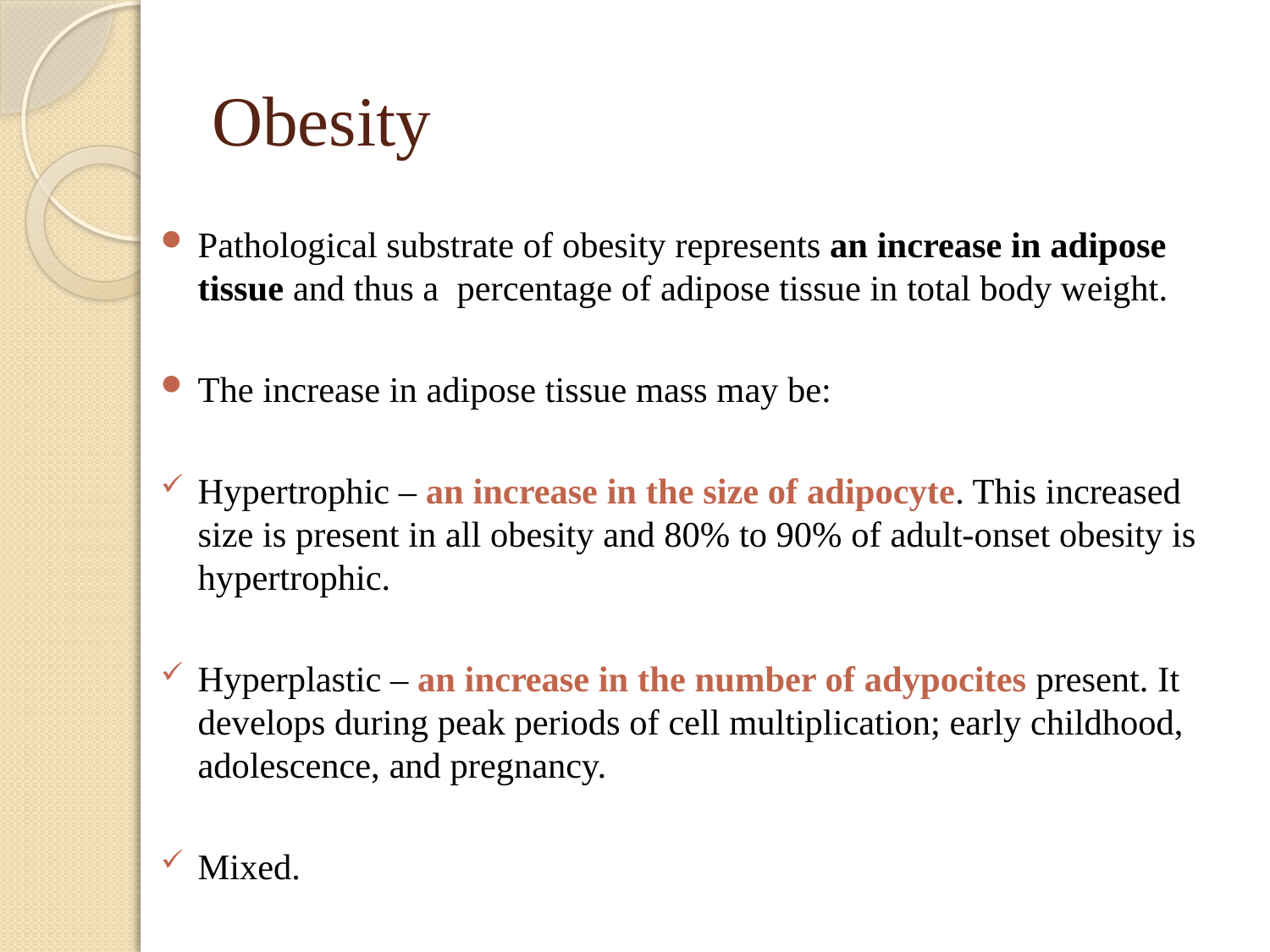

# Obesity

Pathological substrate of obesity represents an increase in adipose tissue and thus a  percentage of adipose tissue in total body weight.

The increase in adipose tissue mass may be:

Hypertrophic ‒ an increase in the size of adipocyte. This increased size is present in all obesity and 80% to 90% of adult-onset obesity is hypertrophic.

Hyperplastic ‒ an increase in the number of adypocites present. It develops during peak periods of cell multiplication; early childhood, adolescence, and pregnancy.

Mixed.